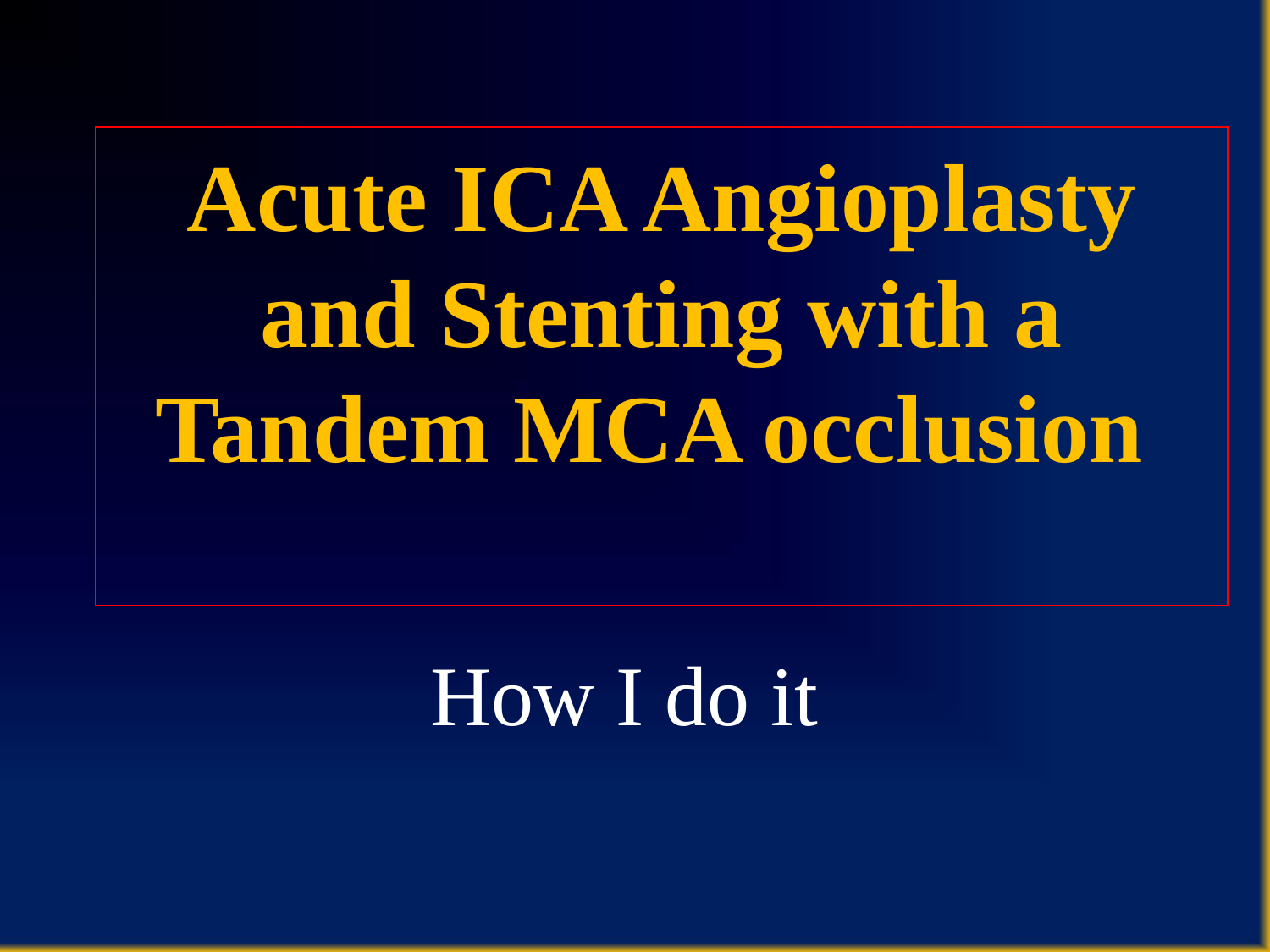

Acute ICA Angioplasty and Stenting with a Tandem MCA occlusion
How I do it